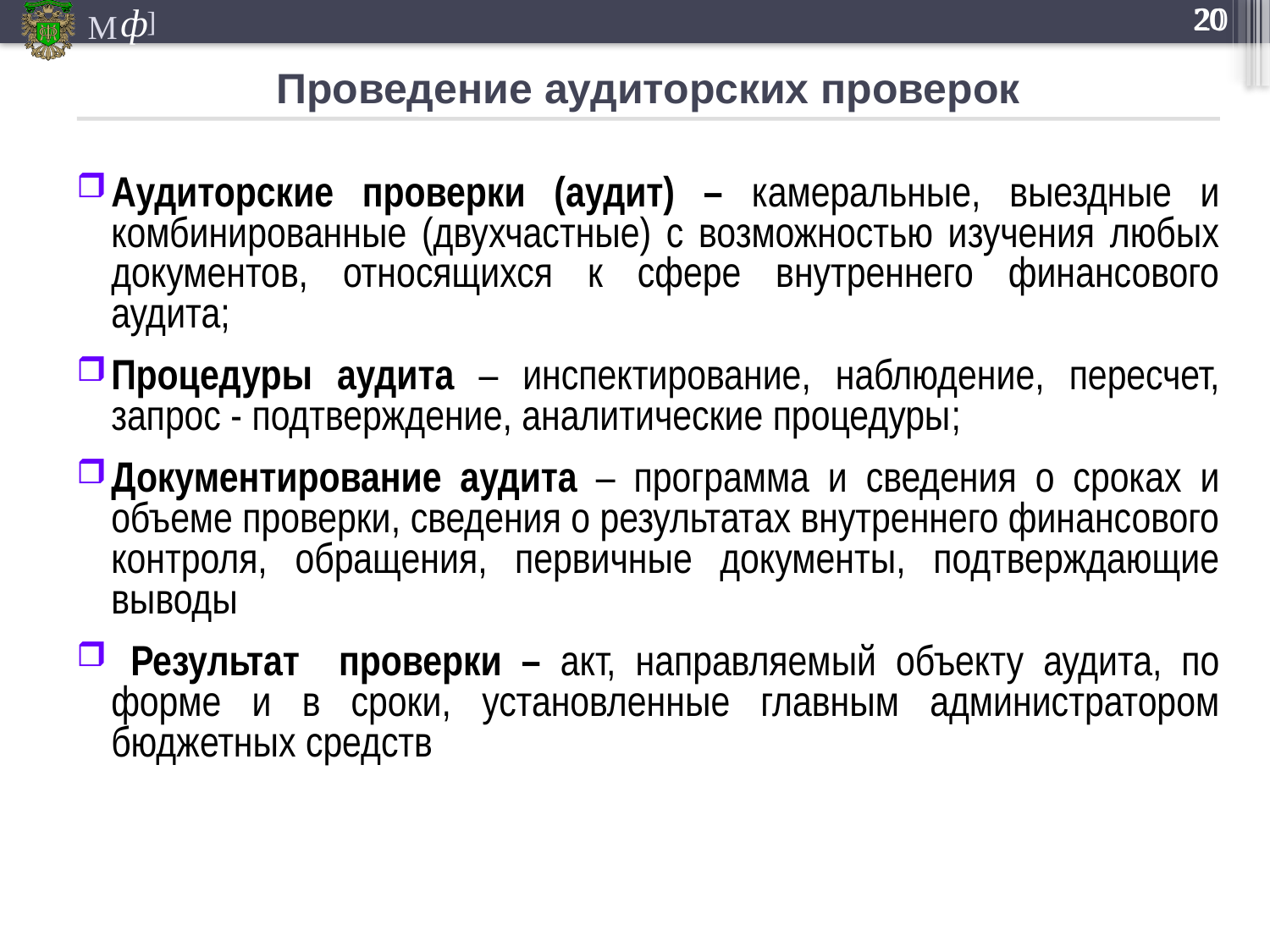

20
Проведение аудиторских проверок

Аудиторские проверки (аудит) – камеральные, выездные и комбинированные (двухчастные) с возможностью изучения любых документов, относящихся к сфере внутреннего финансового аудита;
Процедуры аудита – инспектирование, наблюдение, пересчет, запрос - подтверждение, аналитические процедуры;
Документирование аудита – программа и сведения о сроках и объеме проверки, сведения о результатах внутреннего финансового контроля, обращения, первичные документы, подтверждающие выводы
 Результат  проверки – акт, направляемый объекту аудита, по форме и в сроки, установленные главным администратором бюджетных средств